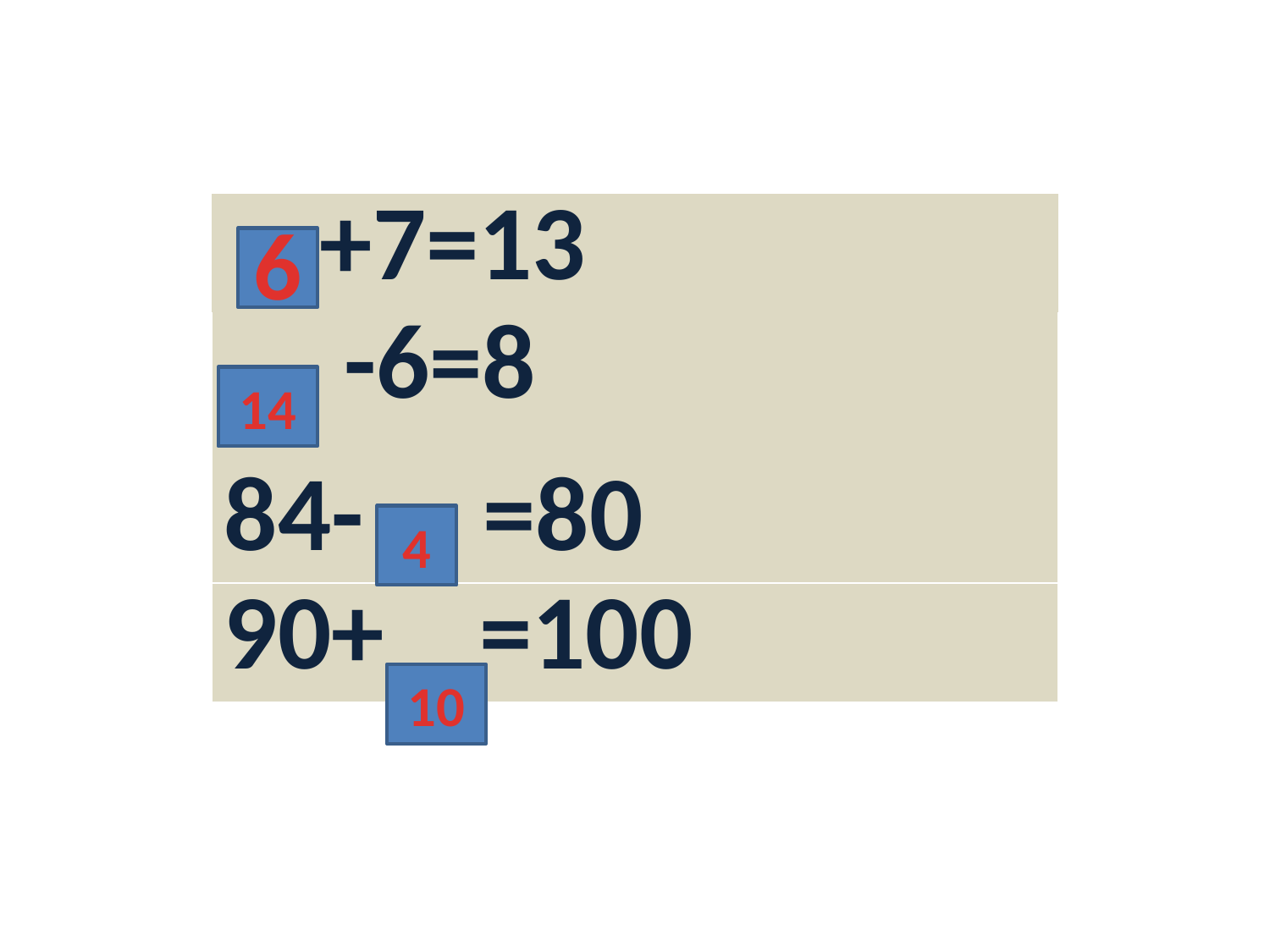

| +7=13 |
| --- |
| -6=8 |
| 84- =80 |
| 90+ =100 |
6

14
4
10